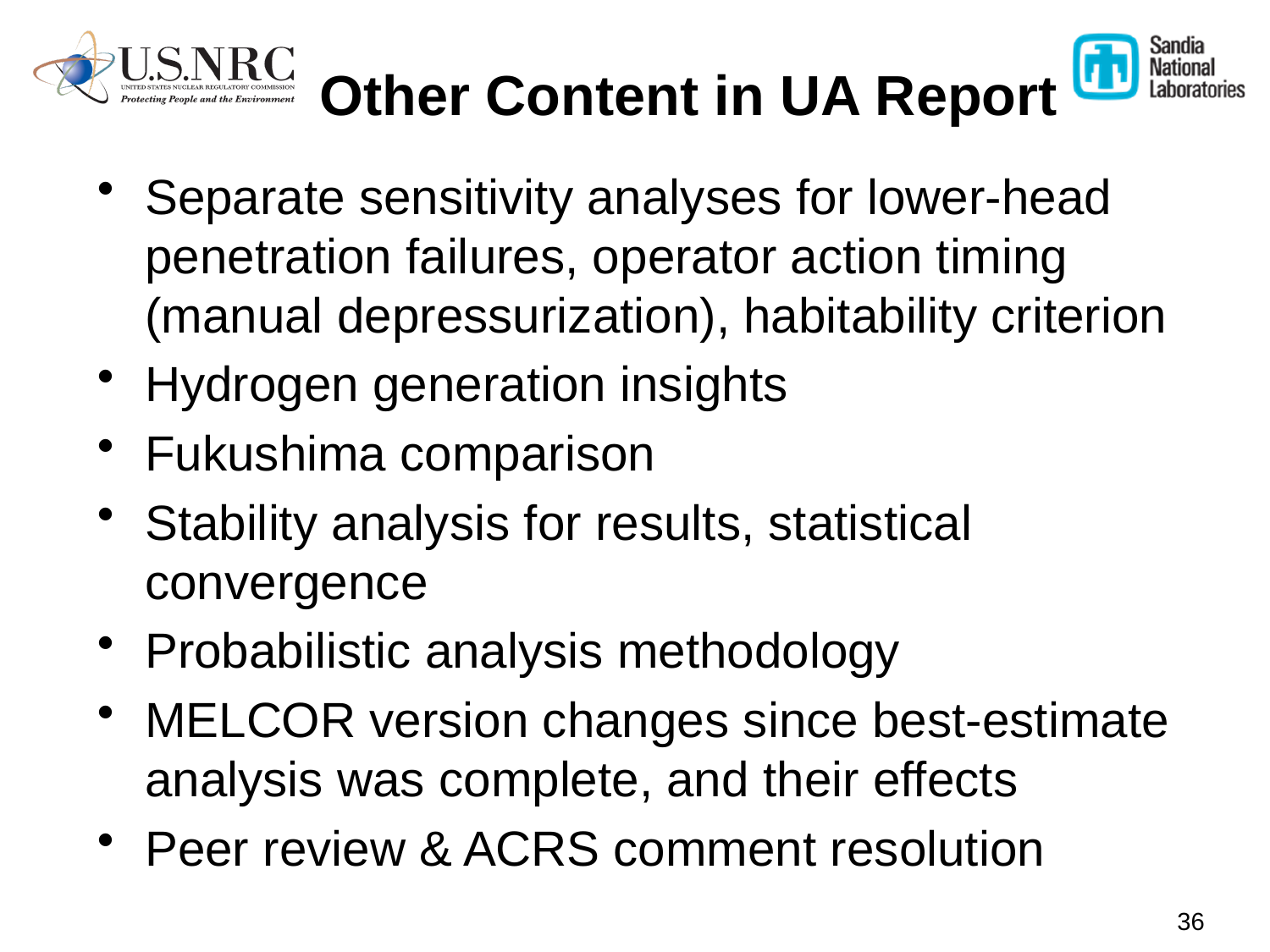

# Other Content in UA Report
Separate sensitivity analyses for lower-head penetration failures, operator action timing (manual depressurization), habitability criterion
Hydrogen generation insights
Fukushima comparison
Stability analysis for results, statistical convergence
Probabilistic analysis methodology
MELCOR version changes since best-estimate analysis was complete, and their effects
Peer review & ACRS comment resolution
36